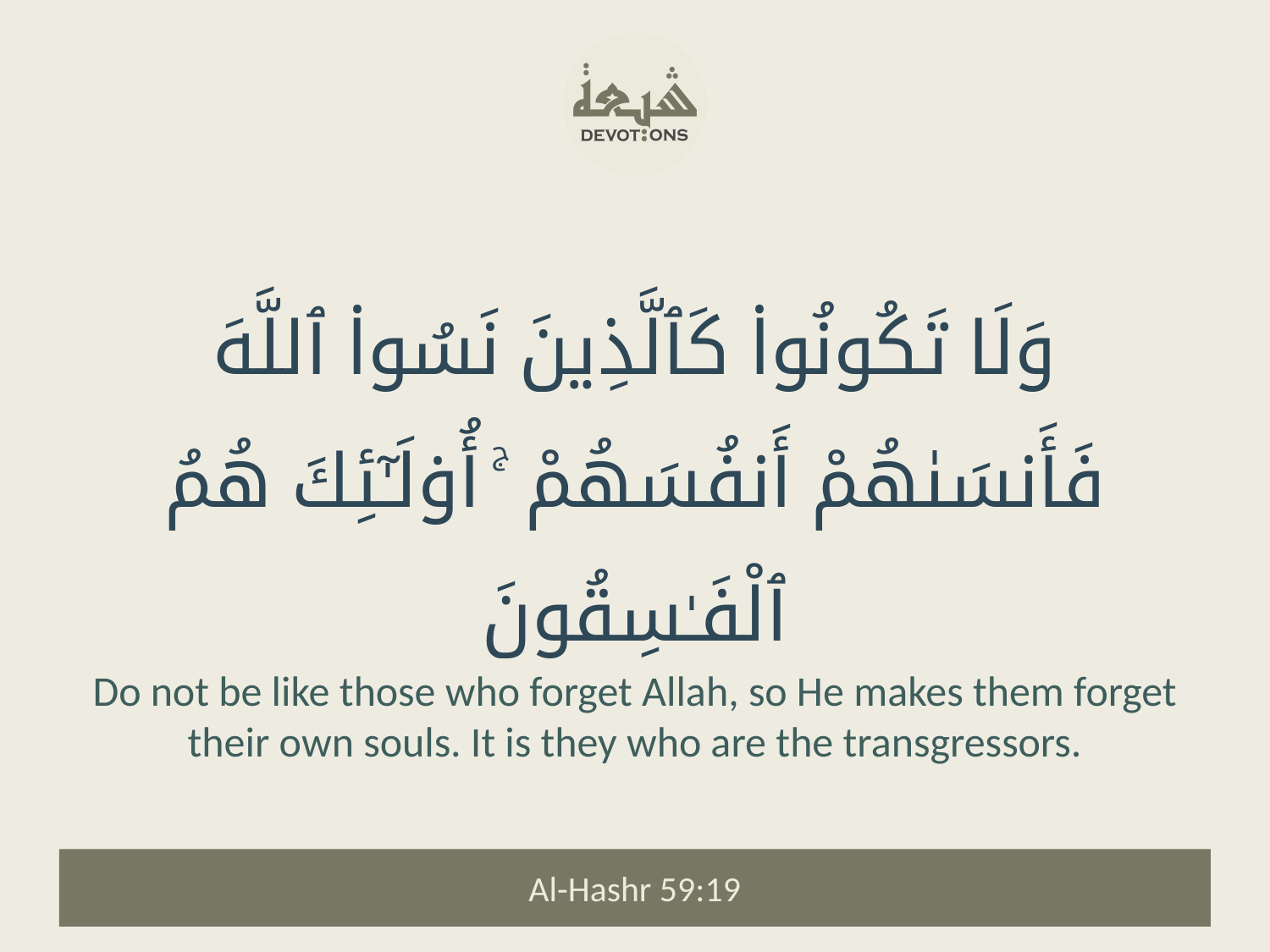

وَلَا تَكُونُوا۟ كَٱلَّذِينَ نَسُوا۟ ٱللَّهَ فَأَنسَىٰهُمْ أَنفُسَهُمْ ۚ أُو۟لَـٰٓئِكَ هُمُ ٱلْفَـٰسِقُونَ
Do not be like those who forget Allah, so He makes them forget their own souls. It is they who are the transgressors.
Al-Hashr 59:19